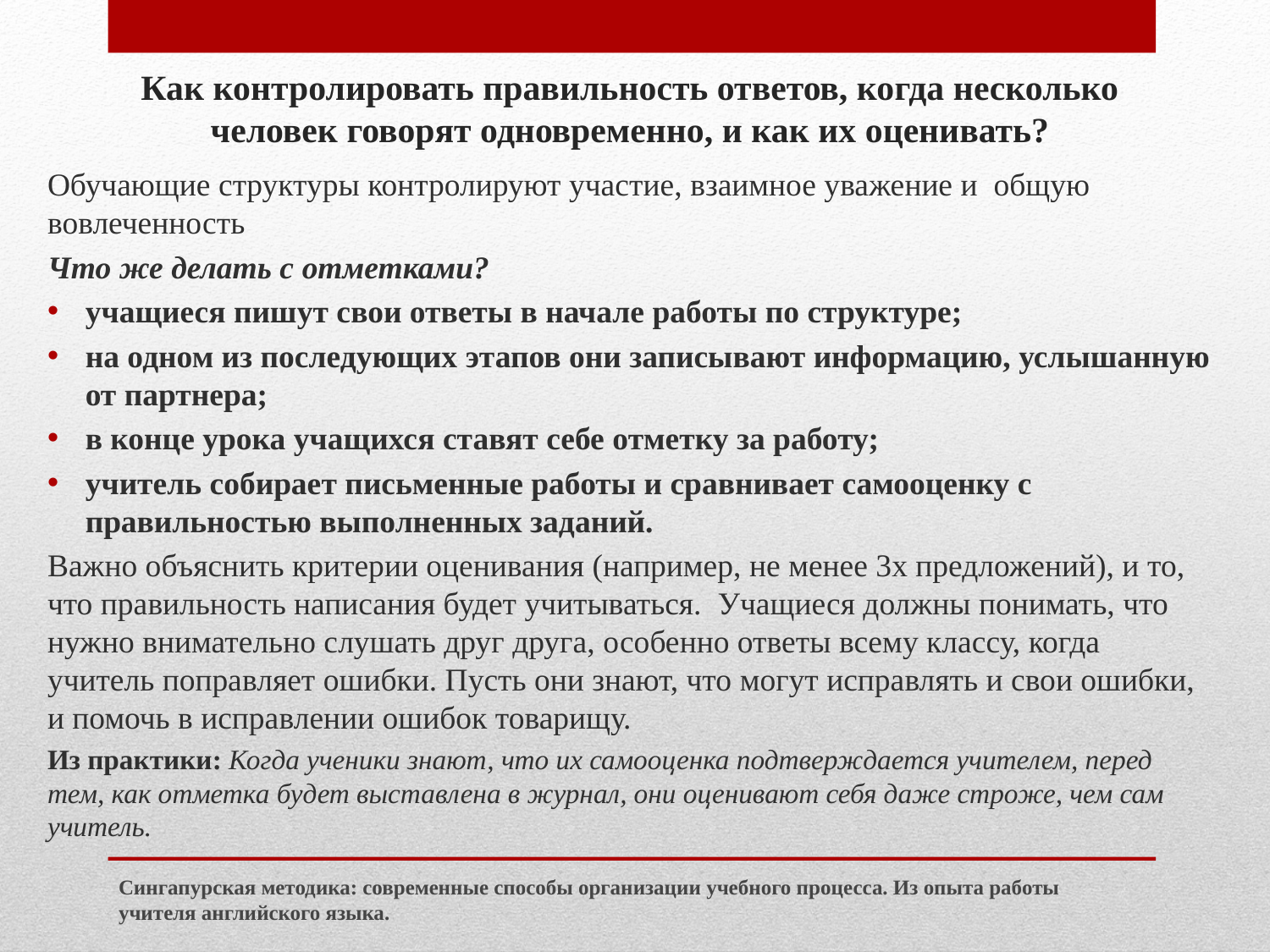

Как контролировать правильность ответов, когда несколько человек говорят одновременно, и как их оценивать?
Обучающие структуры контролируют участие, взаимное уважение и  общую вовлеченность
Что же делать с отметками?
учащиеся пишут свои ответы в начале работы по структуре;
на одном из последующих этапов они записывают информацию, услышанную от партнера;
в конце урока учащихся ставят себе отметку за работу;
учитель собирает письменные работы и сравнивает самооценку с правильностью выполненных заданий.
Важно объяснить критерии оценивания (например, не менее 3х предложений), и то, что правильность написания будет учитываться.  Учащиеся должны понимать, что нужно внимательно слушать друг друга, особенно ответы всему классу, когда учитель поправляет ошибки. Пусть они знают, что могут исправлять и свои ошибки, и помочь в исправлении ошибок товарищу.
Из практики: Когда ученики знают, что их самооценка подтверждается учителем, перед тем, как отметка будет выставлена в журнал, они оценивают себя даже строже, чем сам учитель.
Сингапурская методика: современные способы организации учебного процесса. Из опыта работы учителя английского языка.